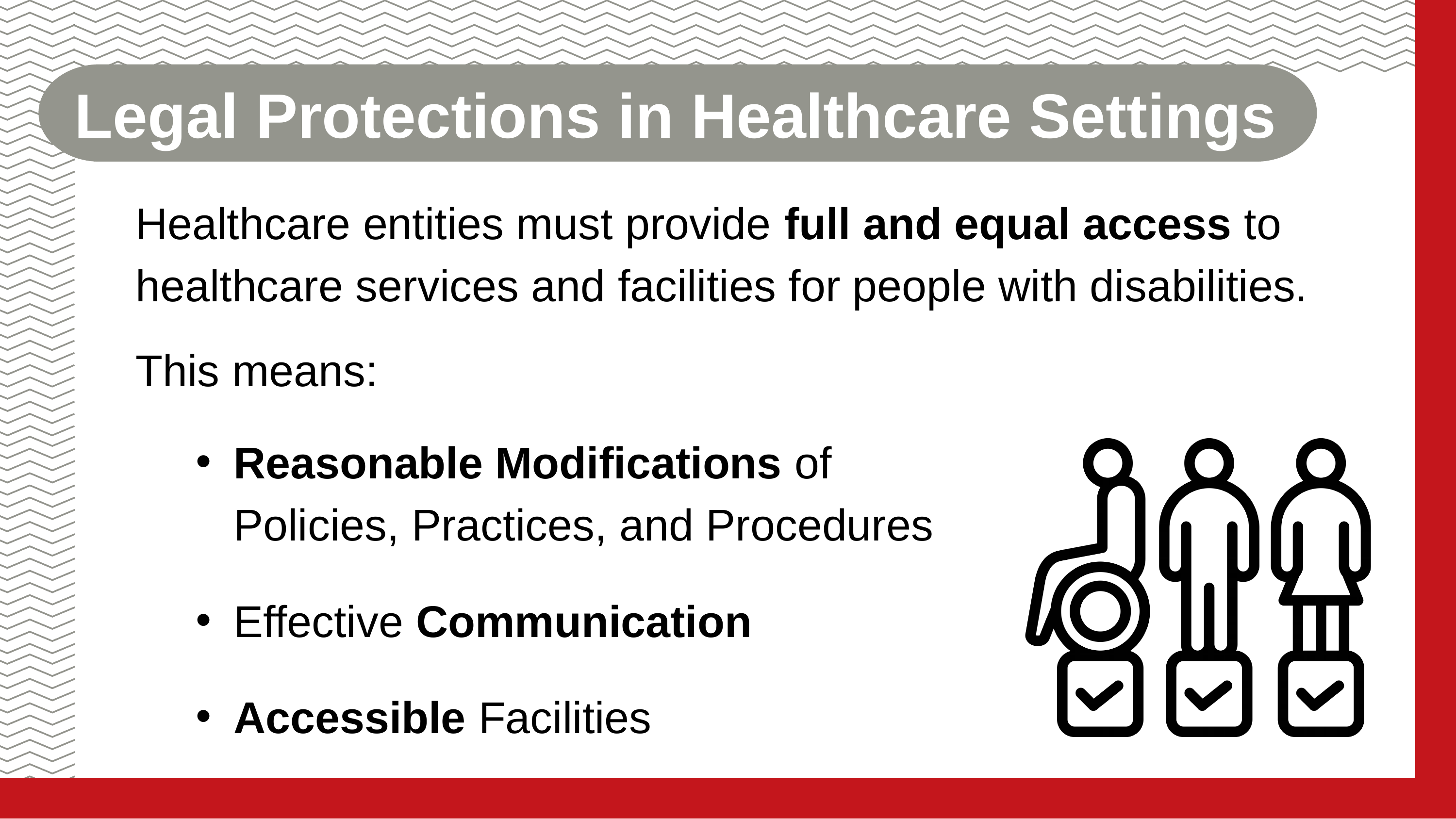

Legal Protections in Healthcare Settings

Healthcare entities must provide full and equal access to healthcare services and facilities for people with disabilities.

This means:

Reasonable Modifications of Policies, Practices, and Procedures

Effective Communication

Accessible Facilities